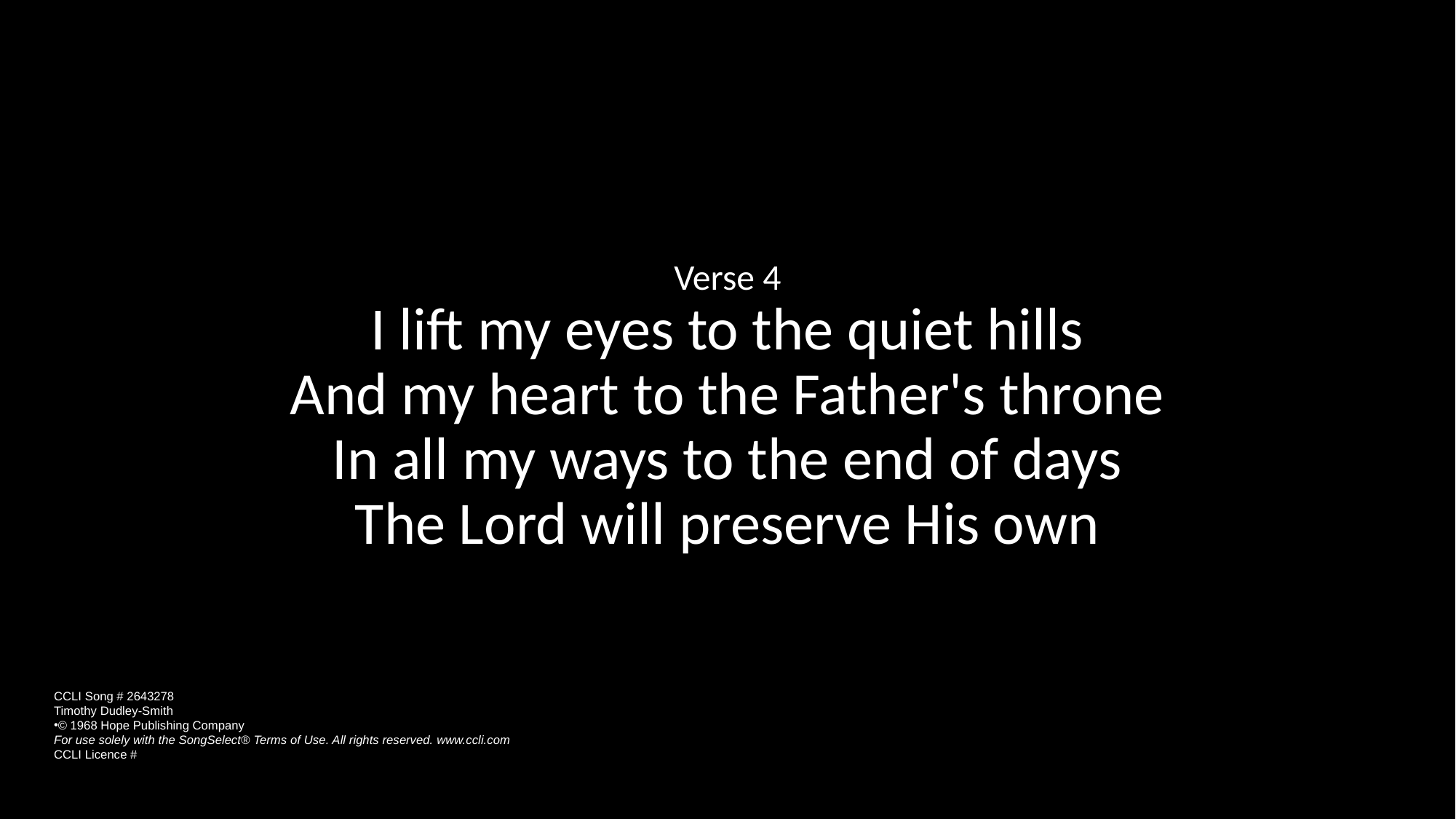

Verse 4
I lift my eyes to the quiet hills
And my heart to the Father's throne
In all my ways to the end of days
The Lord will preserve His own
CCLI Song # 2643278
Timothy Dudley-Smith
© 1968 Hope Publishing Company
For use solely with the SongSelect® Terms of Use. All rights reserved. www.ccli.com
CCLI Licence #